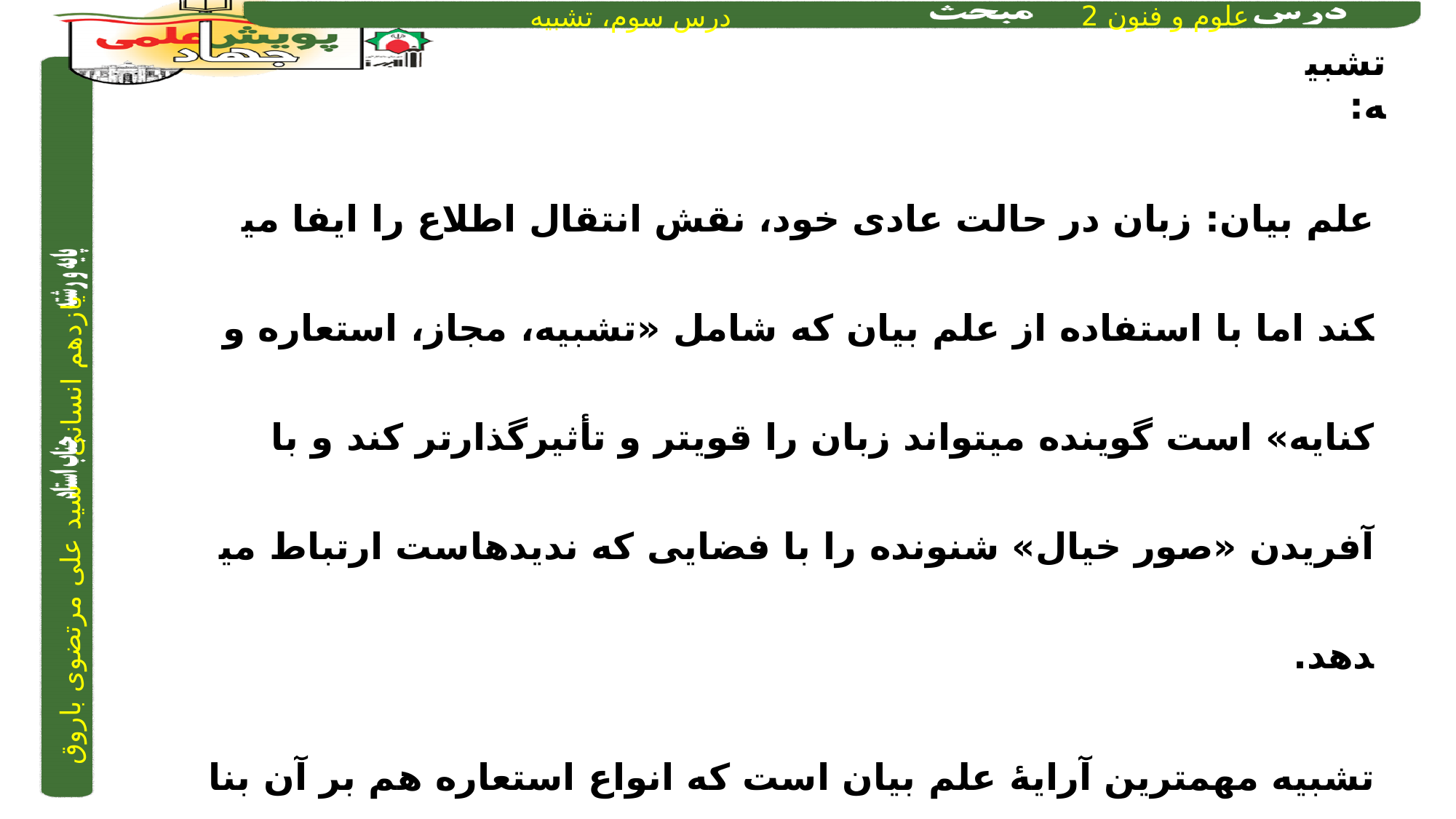

تشبیه:
علم بیان: زبان در حالت عادی خود، نقش انتقال اطلاع را ایفا می­کند اما با استفاده از علم بیان که شامل «تشبیه، مجاز، استعاره و کنایه» است گوینده می­تواند زبان را قوی­تر و تأثیرگذارتر کند و با آفریدن «صور خیال» شنونده را با فضایی که ندیده­است ارتباط می­دهد.
تشبیه مهم­ترین آرایۀ علم بیان است که انواع استعاره هم بر آن بنا می­شود